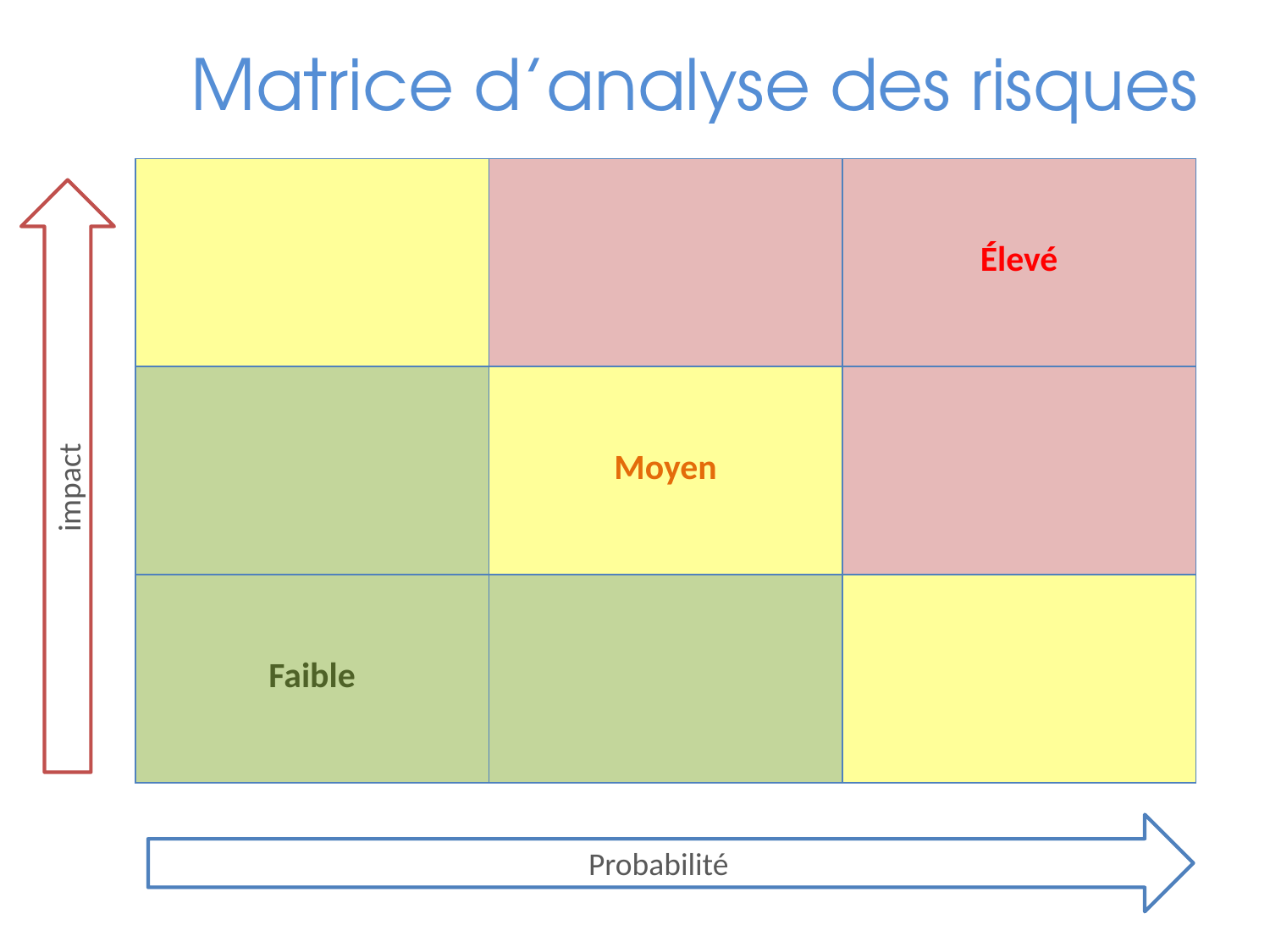

# Matrice d’analyse des risques
|  |  | Élevé |
| --- | --- | --- |
|  | Moyen |  |
| Faible |  |  |
impact
Probabilité